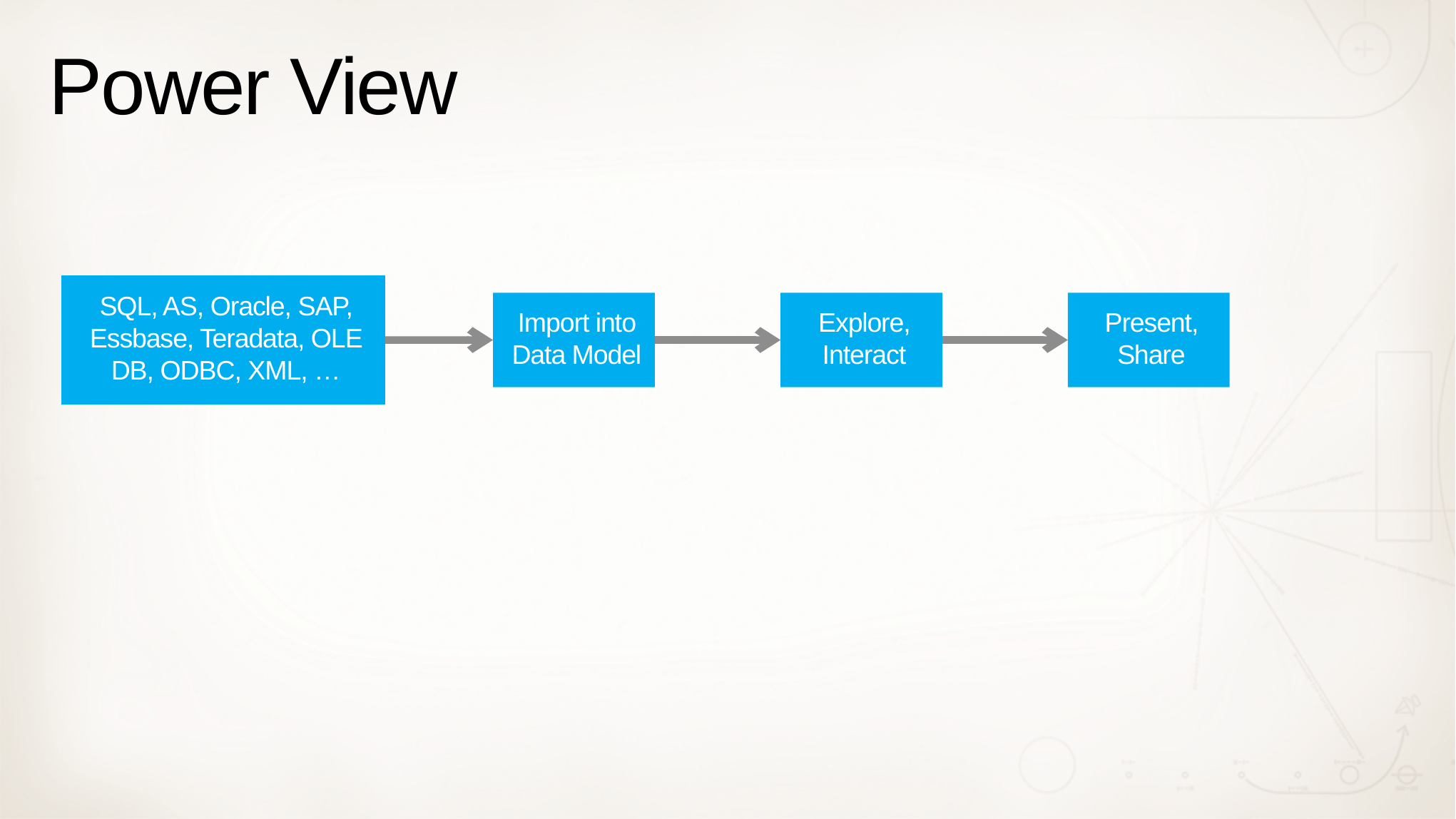

# Power View

SQL, AS, Oracle, SAP, Essbase, Teradata, OLE DB, ODBC, XML, …
Present, Share
Explore, Interact
Import into Data Model